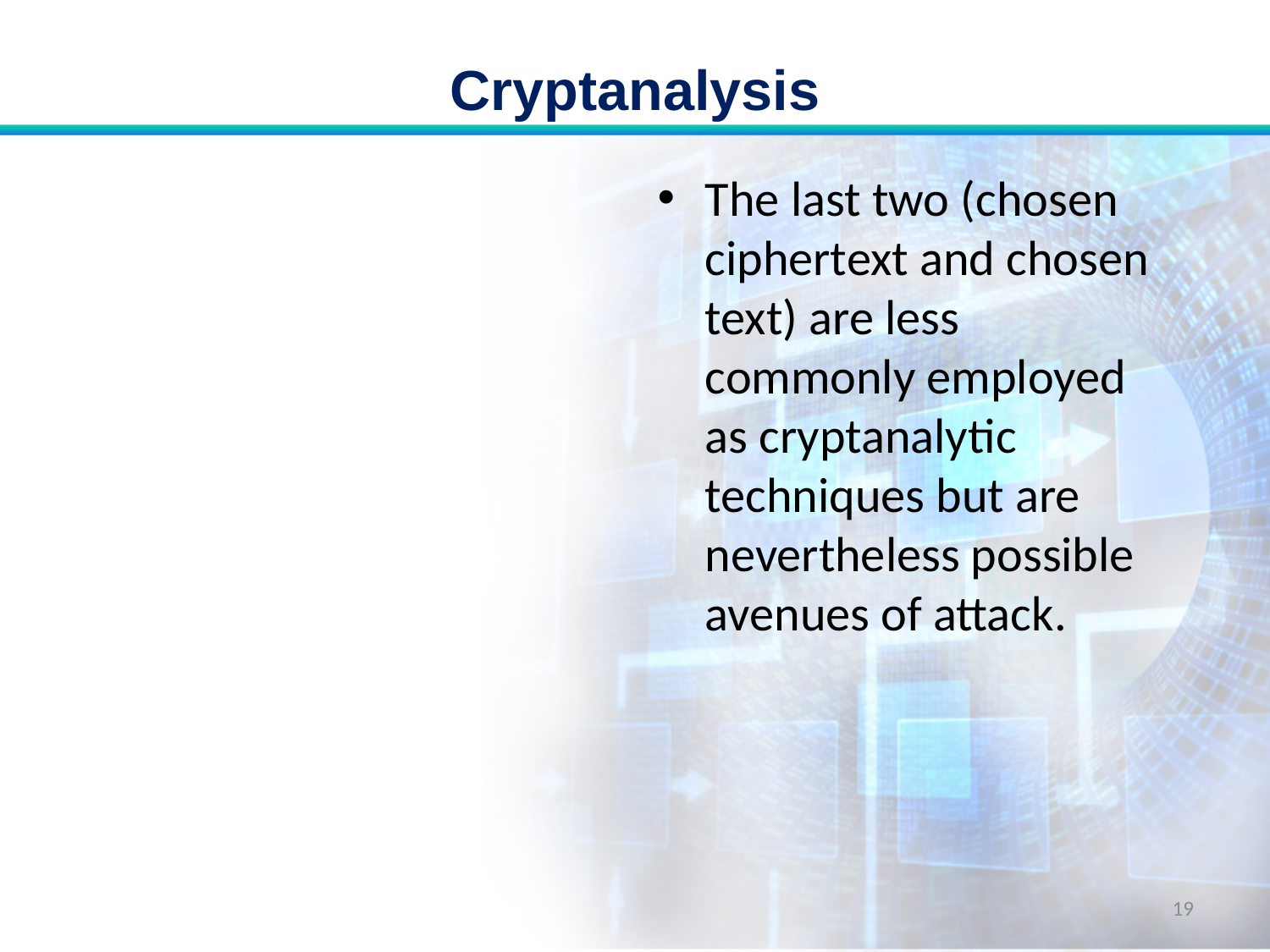

# Cryptanalysis
The last two (chosen ciphertext and chosen text) are less commonly employed as cryptanalytic techniques but are nevertheless possible avenues of attack.
19